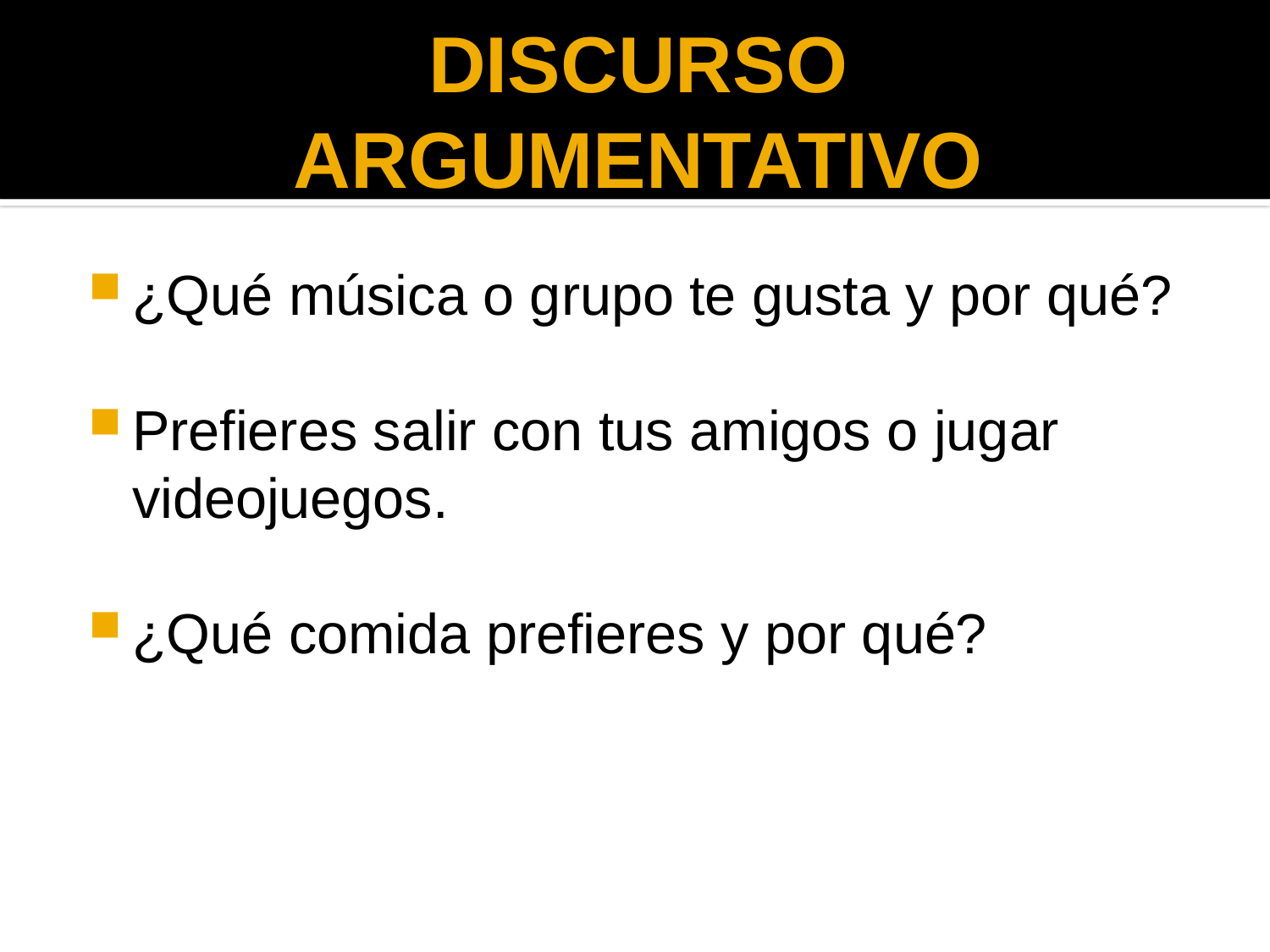

# DISCURSO ARGUMENTATIVO
¿Qué música o grupo te gusta y por qué?

Prefieres salir con tus amigos o jugar videojuegos.

¿Qué comida prefieres y por qué?